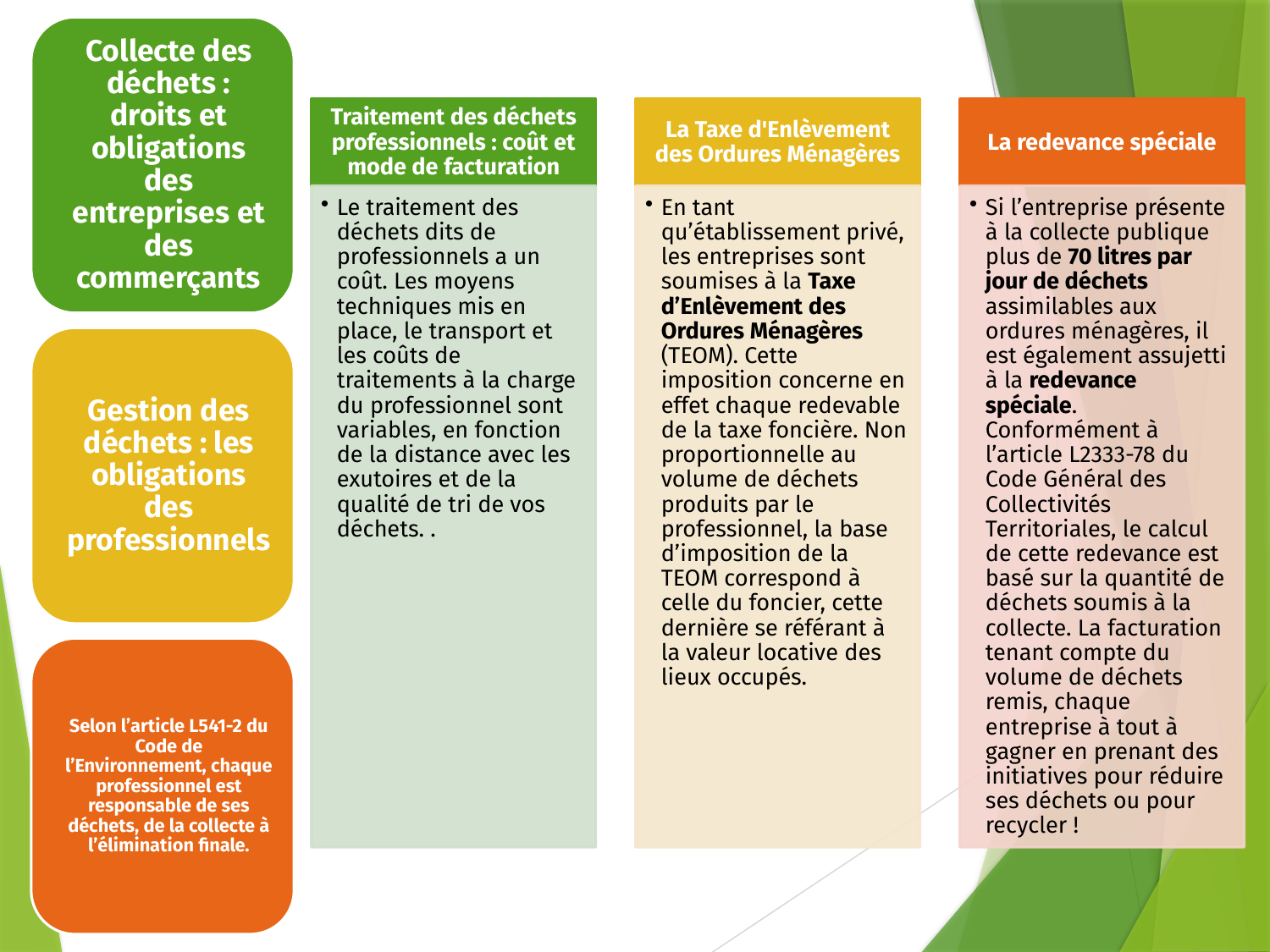

Traitement des déchets professionnels : coût et mode de facturation
Le traitement des déchets dits de professionnels a un coût. Les moyens techniques mis en place, le transport et les coûts de traitements à la charge du professionnel sont variables, en fonction de la distance avec les exutoires et de la qualité de tri de vos déchets. .
La Taxe d'Enlèvement des Ordures Ménagères
En tant qu’établissement privé, les entreprises sont soumises à la Taxe d’Enlèvement des Ordures Ménagères (TEOM). Cette imposition concerne en effet chaque redevable de la taxe foncière. Non proportionnelle au volume de déchets produits par le professionnel, la base d’imposition de la TEOM correspond à celle du foncier, cette dernière se référant à la valeur locative des lieux occupés.
La redevance spéciale
Si l’entreprise présente à la collecte publique plus de 70 litres par jour de déchets assimilables aux ordures ménagères, il est également assujetti à la redevance spéciale. Conformément à l’article L2333-78 du Code Général des Collectivités Territoriales, le calcul de cette redevance est basé sur la quantité de déchets soumis à la collecte. La facturation tenant compte du volume de déchets remis, chaque entreprise à tout à gagner en prenant des initiatives pour réduire ses déchets ou pour recycler !
Collecte des déchets : droits et obligations des entreprises et des commerçants
Gestion des déchets : les obligations des professionnels
Selon l’article L541-2 du Code de l’Environnement, chaque professionnel est responsable de ses déchets, de la collecte à l’élimination finale.